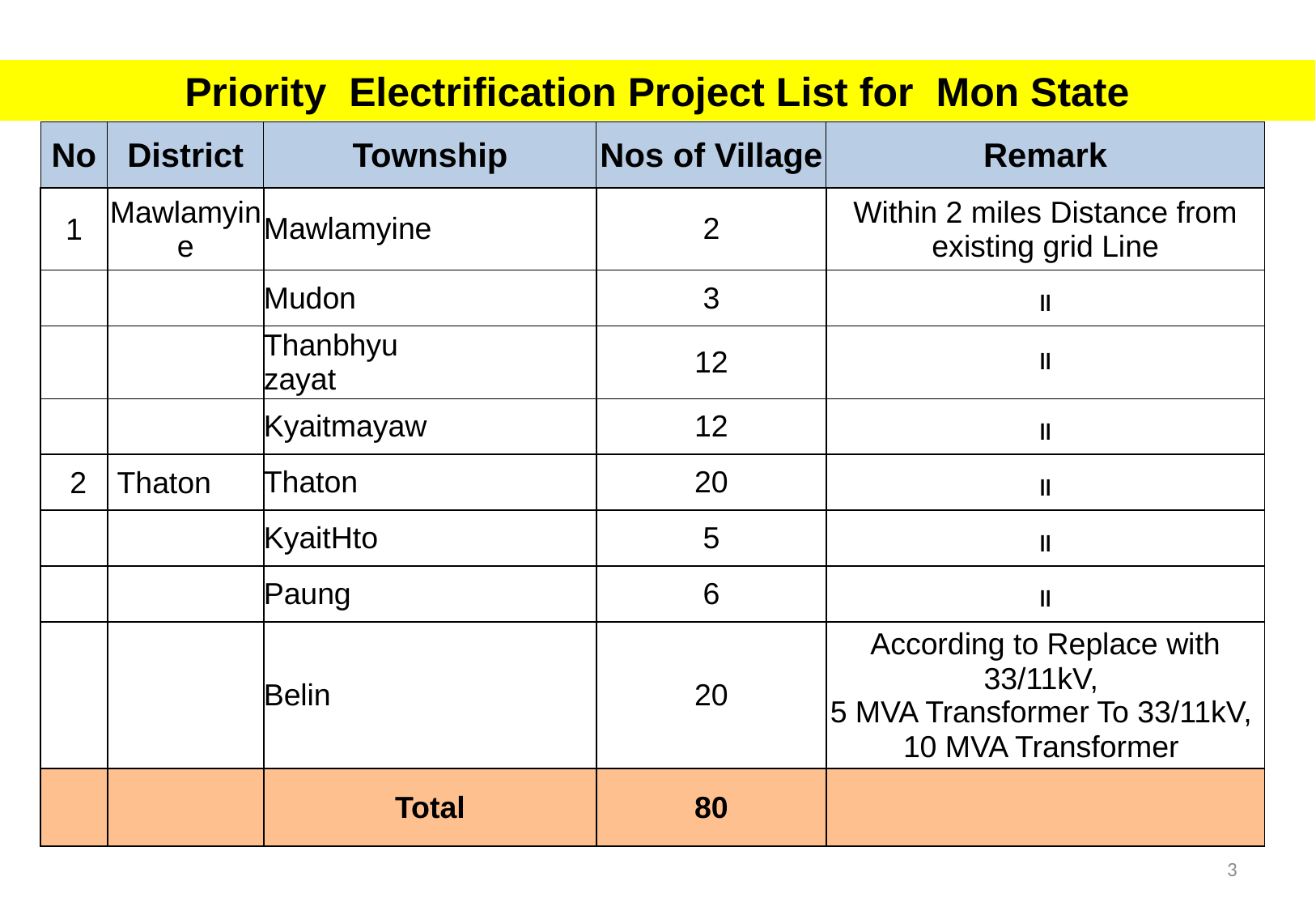

Priority  Electrification Project List for  Mon State
| No | District | Township | Nos of Village | Remark |
| --- | --- | --- | --- | --- |
| 1 | Mawlamyine | Mawlamyine | 2 | Within 2 miles Distance from existing grid Line |
|  |  | Mudon | 3 | ။ |
|  |  | Thanbhyu zayat | 12 | ။ |
|  |  | Kyaitmayaw | 12 | ။ |
| 2 | Thaton | Thaton | 20 | ။ |
|  |  | KyaitHto | 5 | ။ |
|  |  | Paung | 6 | ။ |
|  |  | Belin | 20 | According to Replace with 33/11kV, 5 MVA Transformer To 33/11kV, 10 MVA Transformer |
|  |  | Total | 80 |  |
3